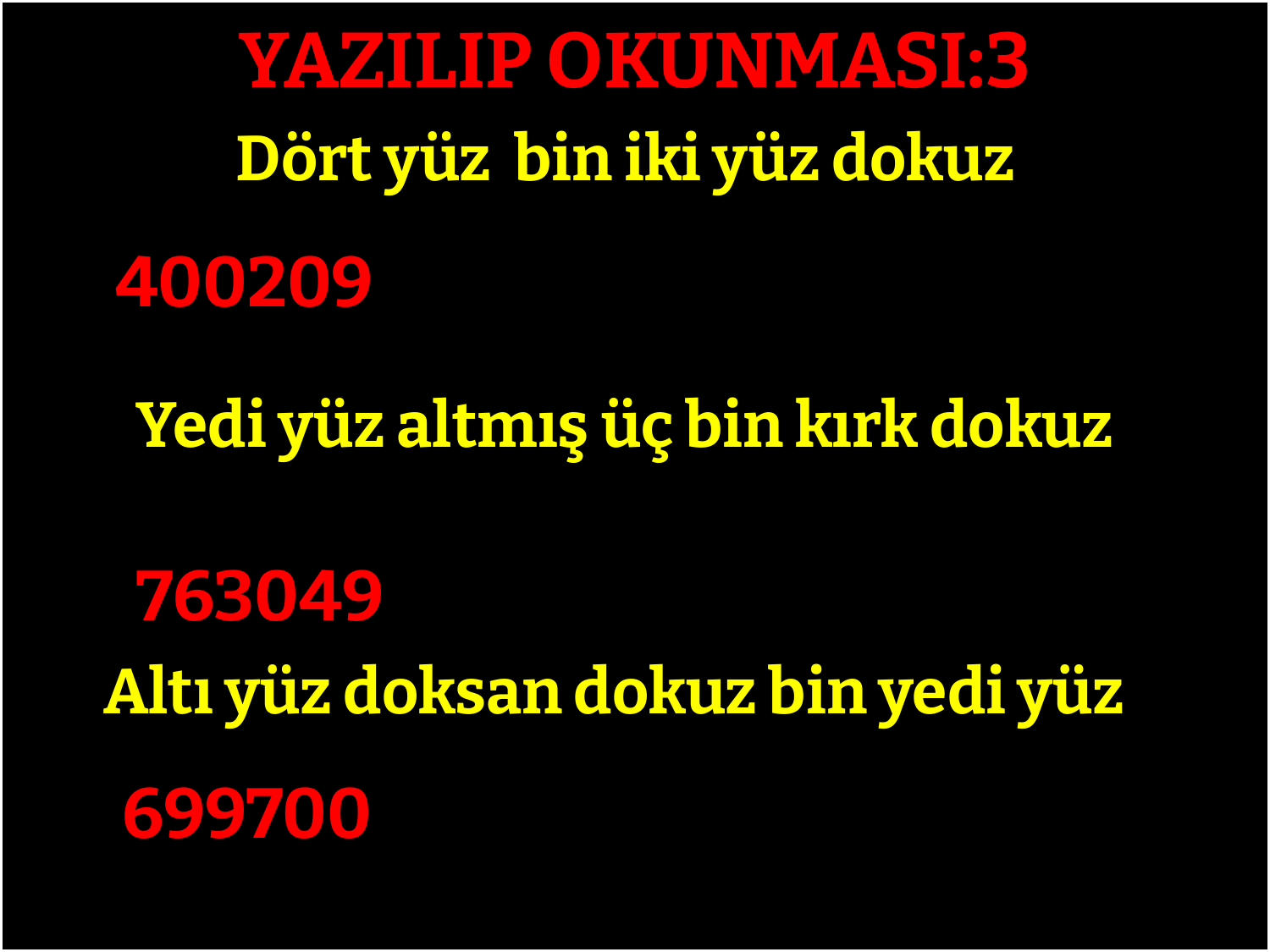

YAZILIP OKUNMASI:3
Dört yüz  bin iki yüz dokuz
400209
#
Yedi yüz altmış üç bin kırk dokuz
763049
Altı yüz doksan dokuz bin yedi yüz
699700